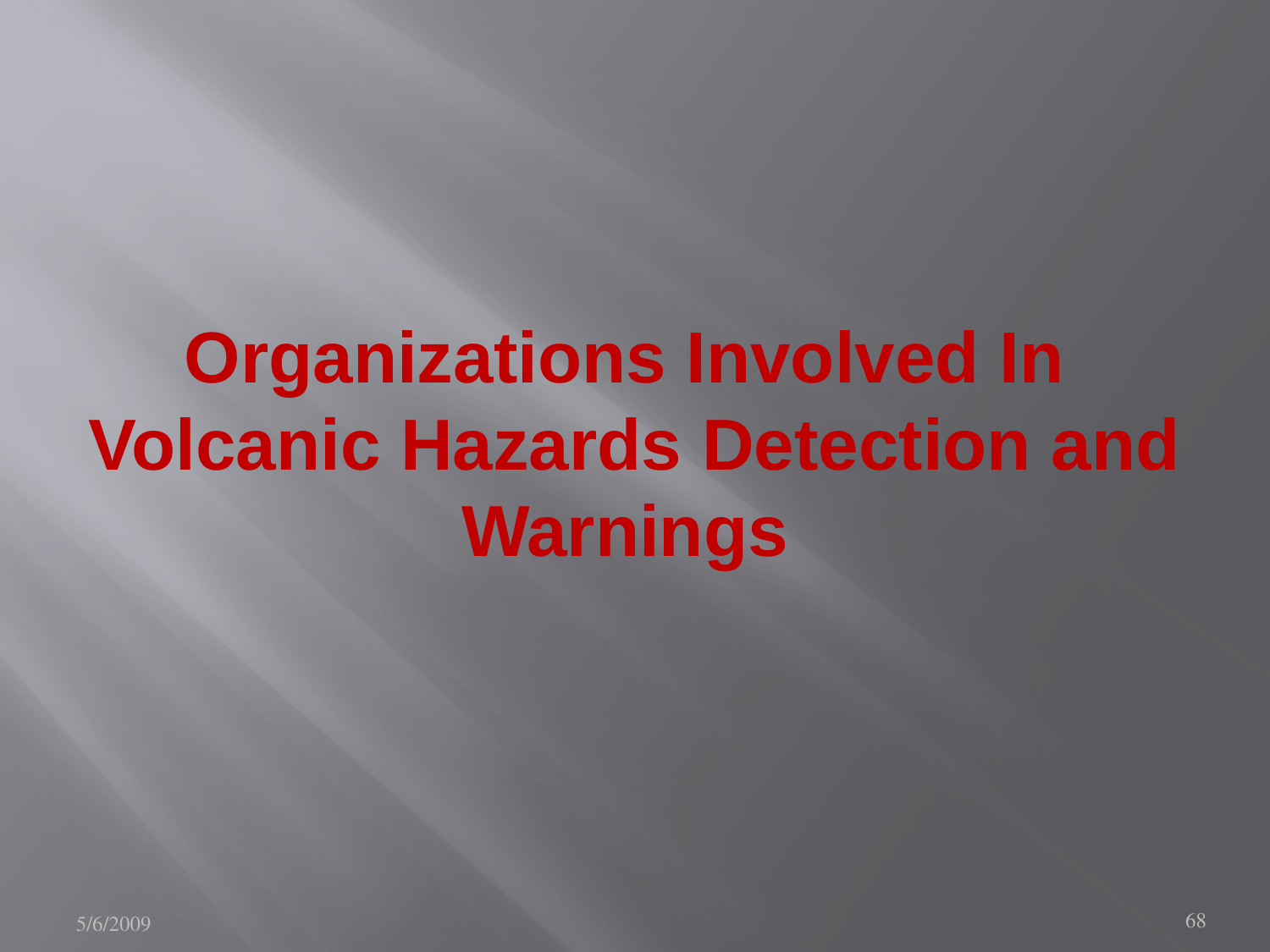

# Organizations Involved In  Volcanic Hazards Detection and Warnings
5/6/2009
68